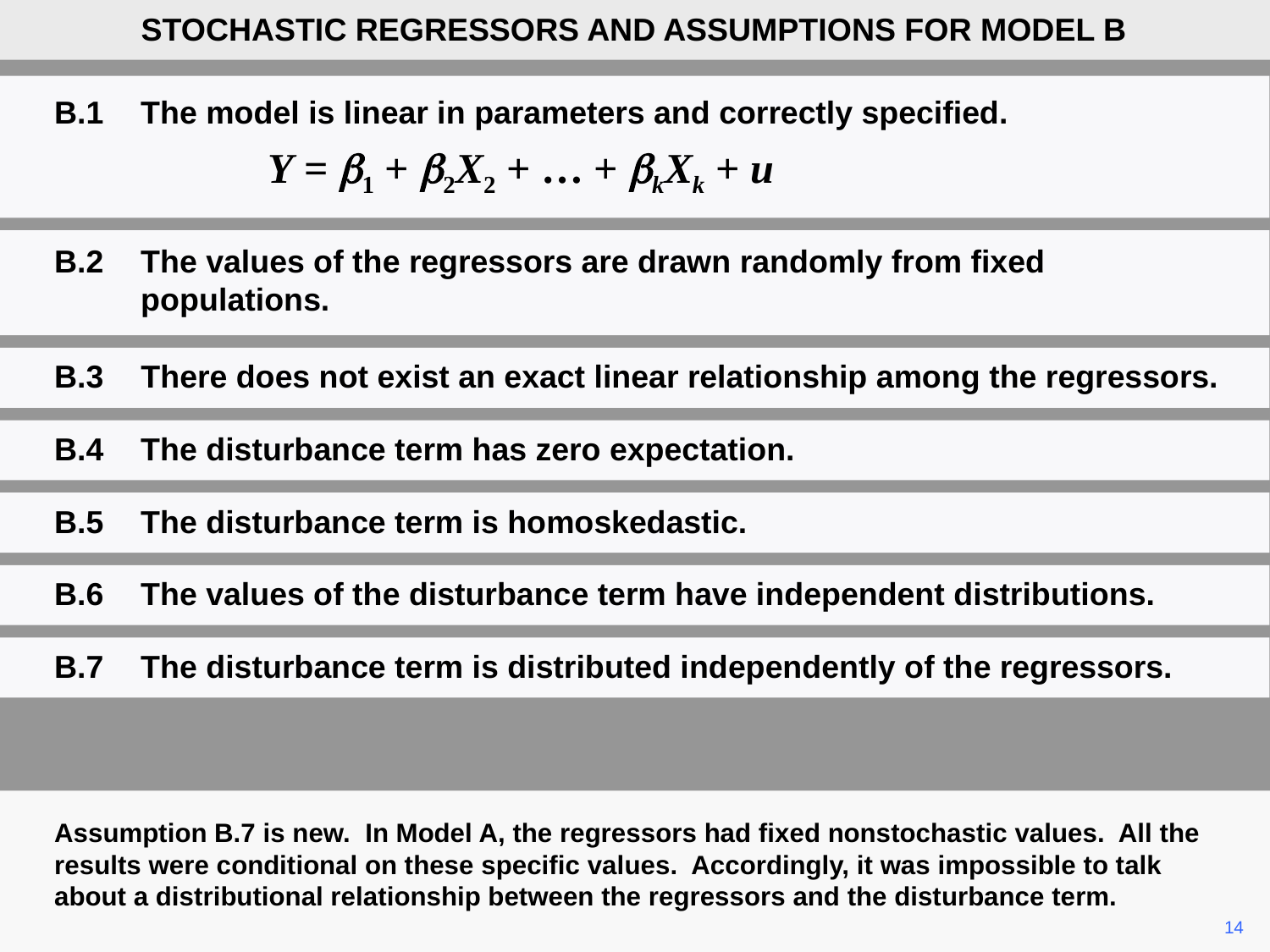

STOCHASTIC REGRESSORS AND ASSUMPTIONS FOR MODEL B

B.1	The model is linear in parameters and correctly specified.
		Y = β1 + β2X2 + … + βkXk + u

B.2	The values of the regressors are drawn randomly from fixed populations.

B.3	There does not exist an exact linear relationship among the regressors.

B.4	The disturbance term has zero expectation.

B.5	The disturbance term is homoskedastic.

B.6	The values of the disturbance term have independent distributions.

B.7	The disturbance term is distributed independently of the regressors.

Assumption B.7 is new.  In Model A, the regressors had fixed nonstochastic values.  All the results were conditional on these specific values.  Accordingly, it was impossible to talk about a distributional relationship between the regressors and the disturbance term.
	14